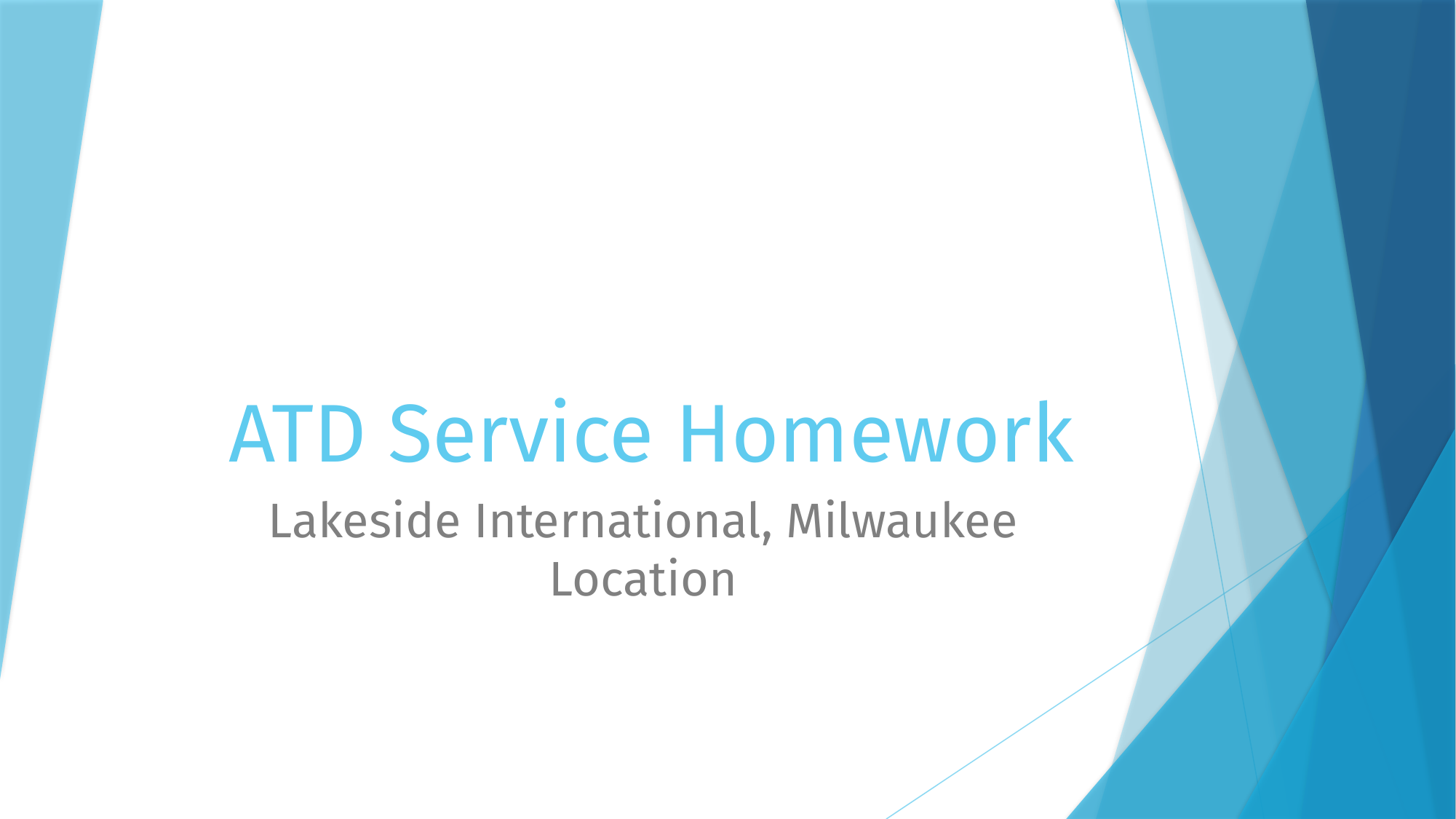

# ATD Service Homework
Lakeside International, Milwaukee Location